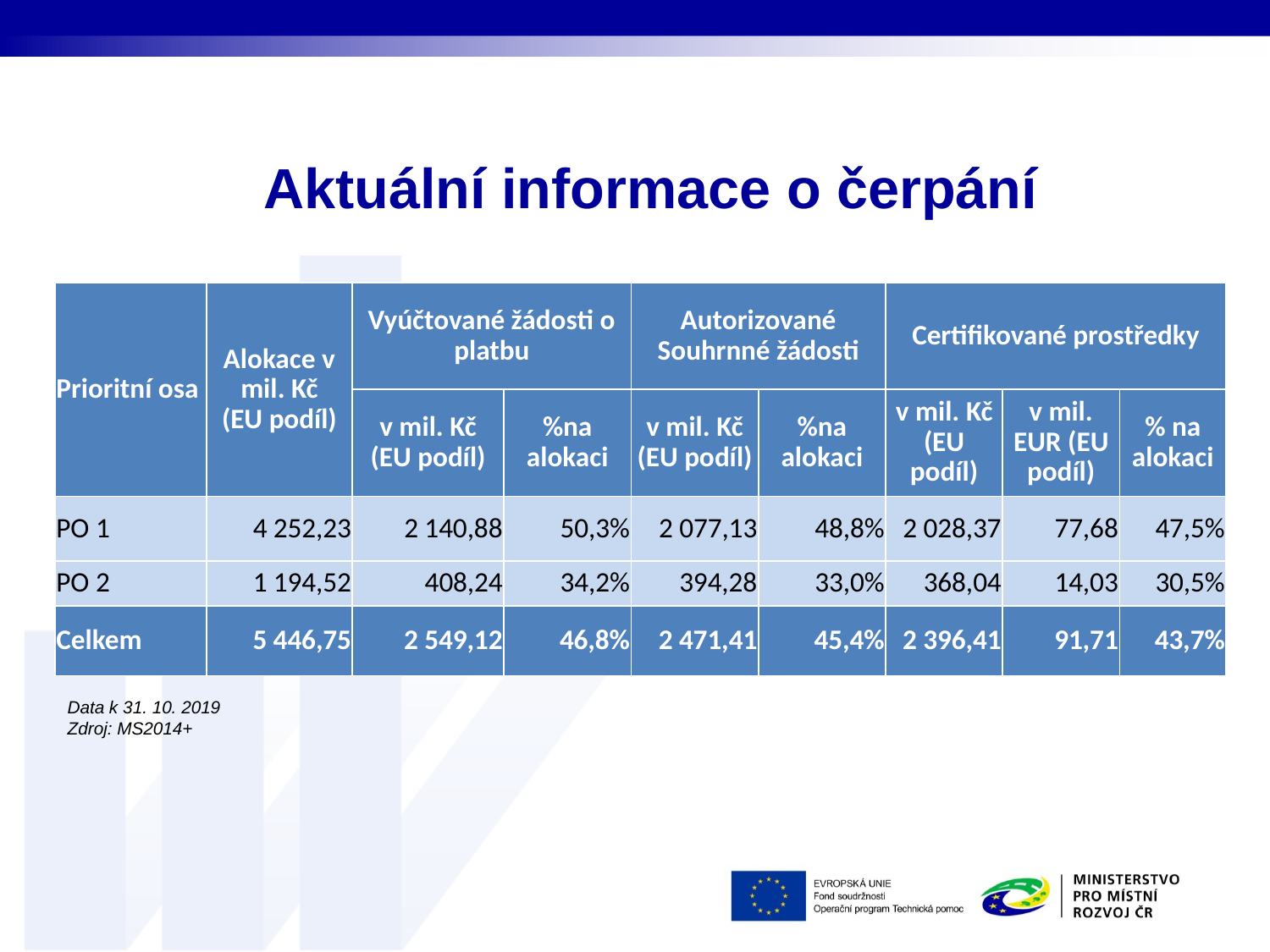

# Aktuální informace o čerpání
| Prioritní osa | Alokace v mil. Kč (EU podíl) | Vyúčtované žádosti o platbu |  | Autorizované Souhrnné žádosti |  | Certifikované prostředky |  |  |
| --- | --- | --- | --- | --- | --- | --- | --- | --- |
|  |  | v mil. Kč (EU podíl) | %na alokaci | v mil. Kč (EU podíl) | %na alokaci | v mil. Kč (EU podíl) | v mil. EUR (EU podíl) | % na alokaci |
| PO 1 | 4 252,23 | 2 140,88 | 50,3% | 2 077,13 | 48,8% | 2 028,37 | 77,68 | 47,5% |
| PO 2 | 1 194,52 | 408,24 | 34,2% | 394,28 | 33,0% | 368,04 | 14,03 | 30,5% |
| Celkem | 5 446,75 | 2 549,12 | 46,8% | 2 471,41 | 45,4% | 2 396,41 | 91,71 | 43,7% |
Data k 31. 10. 2019
Zdroj: MS2014+